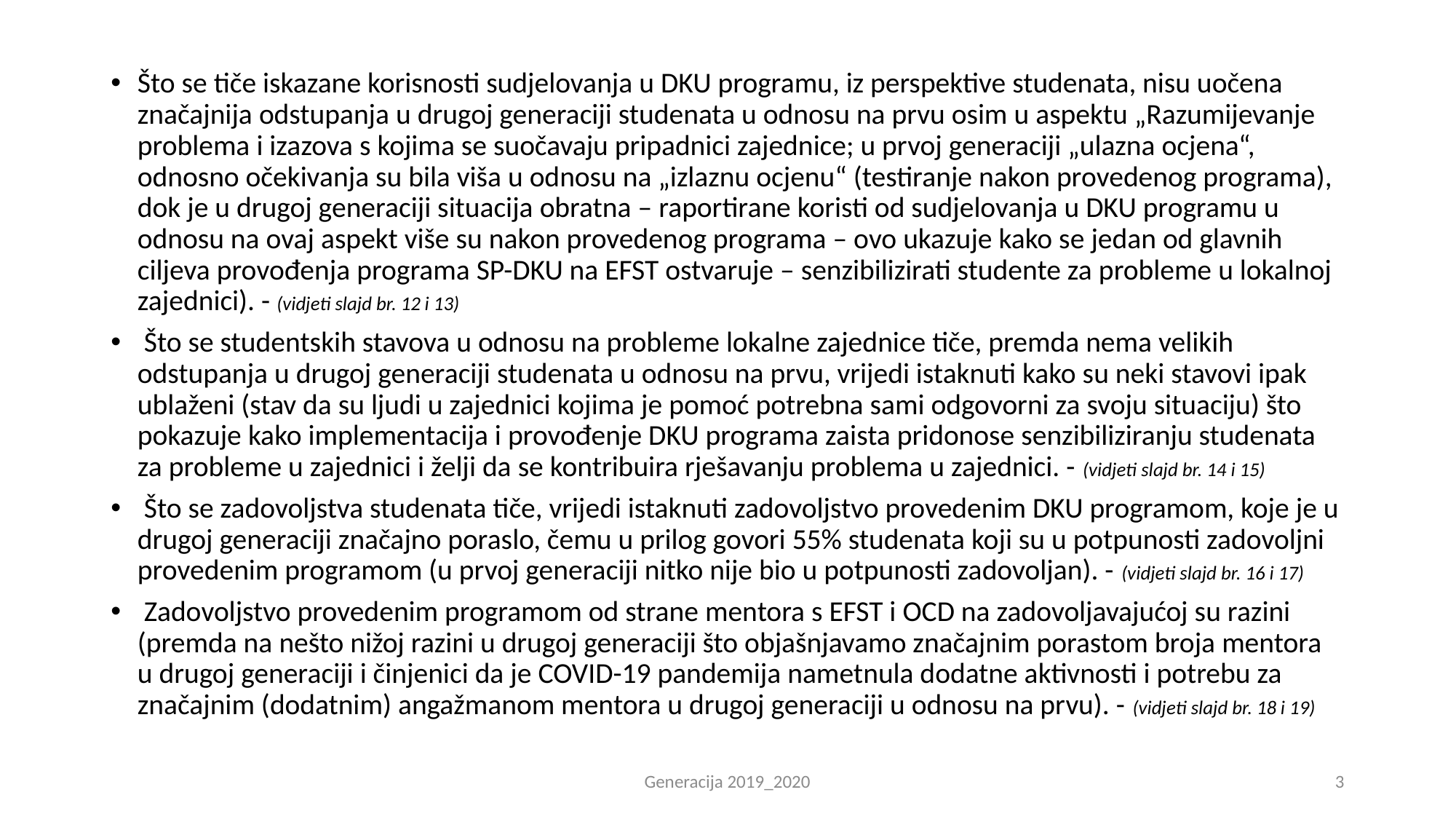

Što se tiče iskazane korisnosti sudjelovanja u DKU programu, iz perspektive studenata, nisu uočena značajnija odstupanja u drugoj generaciji studenata u odnosu na prvu osim u aspektu „Razumijevanje problema i izazova s kojima se suočavaju pripadnici zajednice; u prvoj generaciji „ulazna ocjena“, odnosno očekivanja su bila viša u odnosu na „izlaznu ocjenu“ (testiranje nakon provedenog programa), dok je u drugoj generaciji situacija obratna – raportirane koristi od sudjelovanja u DKU programu u odnosu na ovaj aspekt više su nakon provedenog programa – ovo ukazuje kako se jedan od glavnih ciljeva provođenja programa SP-DKU na EFST ostvaruje – senzibilizirati studente za probleme u lokalnoj zajednici). - (vidjeti slajd br. 12 i 13)
 Što se studentskih stavova u odnosu na probleme lokalne zajednice tiče, premda nema velikih odstupanja u drugoj generaciji studenata u odnosu na prvu, vrijedi istaknuti kako su neki stavovi ipak ublaženi (stav da su ljudi u zajednici kojima je pomoć potrebna sami odgovorni za svoju situaciju) što pokazuje kako implementacija i provođenje DKU programa zaista pridonose senzibiliziranju studenata za probleme u zajednici i želji da se kontribuira rješavanju problema u zajednici. - (vidjeti slajd br. 14 i 15)
 Što se zadovoljstva studenata tiče, vrijedi istaknuti zadovoljstvo provedenim DKU programom, koje je u drugoj generaciji značajno poraslo, čemu u prilog govori 55% studenata koji su u potpunosti zadovoljni provedenim programom (u prvoj generaciji nitko nije bio u potpunosti zadovoljan). - (vidjeti slajd br. 16 i 17)
 Zadovoljstvo provedenim programom od strane mentora s EFST i OCD na zadovoljavajućoj su razini (premda na nešto nižoj razini u drugoj generaciji što objašnjavamo značajnim porastom broja mentora u drugoj generaciji i činjenici da je COVID-19 pandemija nametnula dodatne aktivnosti i potrebu za značajnim (dodatnim) angažmanom mentora u drugoj generaciji u odnosu na prvu). - (vidjeti slajd br. 18 i 19)

Generacija 2019_2020
3